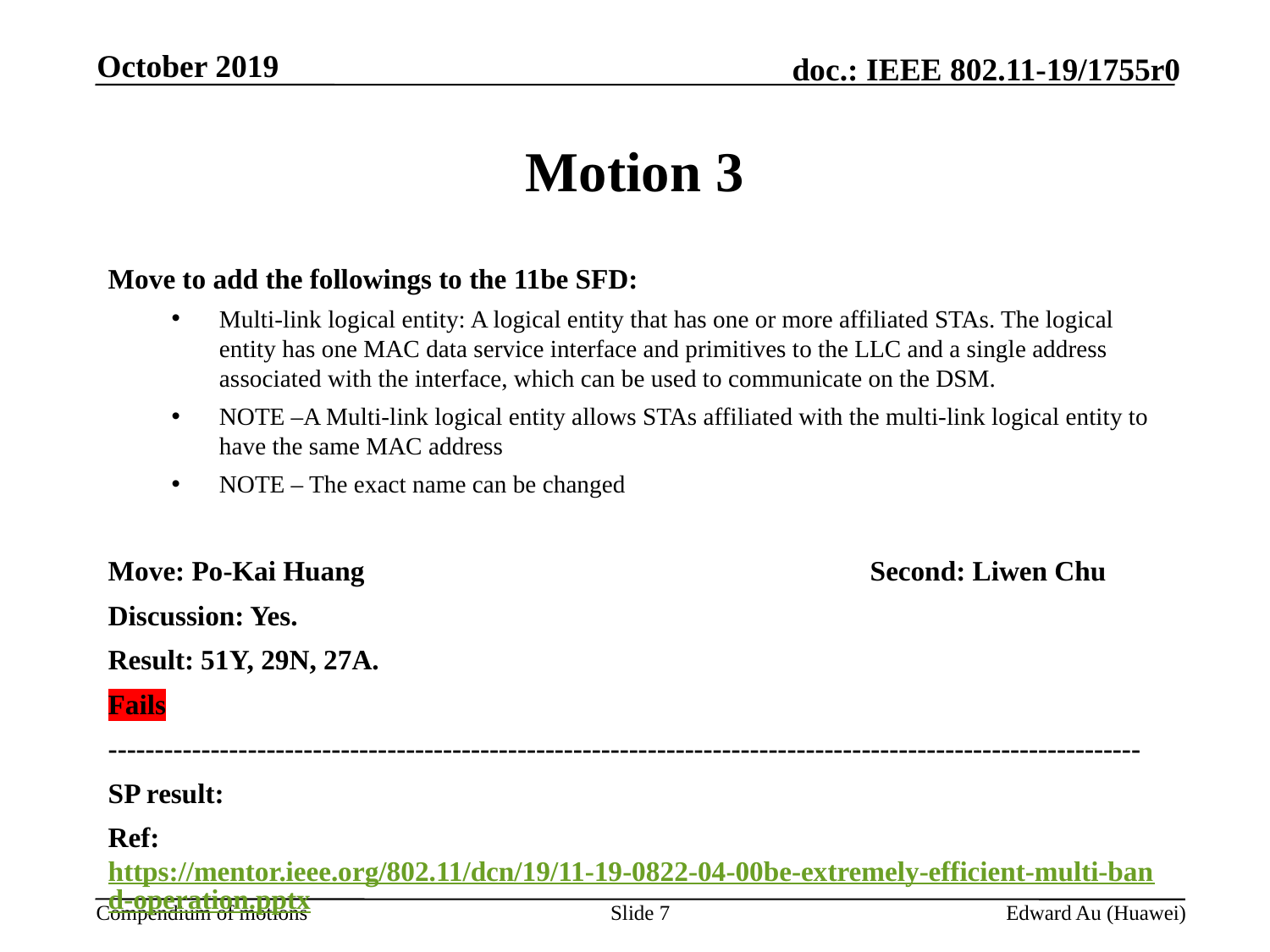

October 2019
# Motion 3
Move to add the followings to the 11be SFD:
Multi-link logical entity: A logical entity that has one or more affiliated STAs. The logical entity has one MAC data service interface and primitives to the LLC and a single address associated with the interface, which can be used to communicate on the DSM.
NOTE –A Multi-link logical entity allows STAs affiliated with the multi-link logical entity to have the same MAC address
NOTE – The exact name can be changed

Move: Po-Kai Huang				Second: Liwen Chu
Discussion: Yes.
Result: 51Y, 29N, 27A.
Fails
---------------------------------------------------------------------------------------------------------------
SP result:
Ref: https://mentor.ieee.org/802.11/dcn/19/11-19-0822-04-00be-extremely-efficient-multi-band-operation.pptx

Slide 7
Edward Au (Huawei)